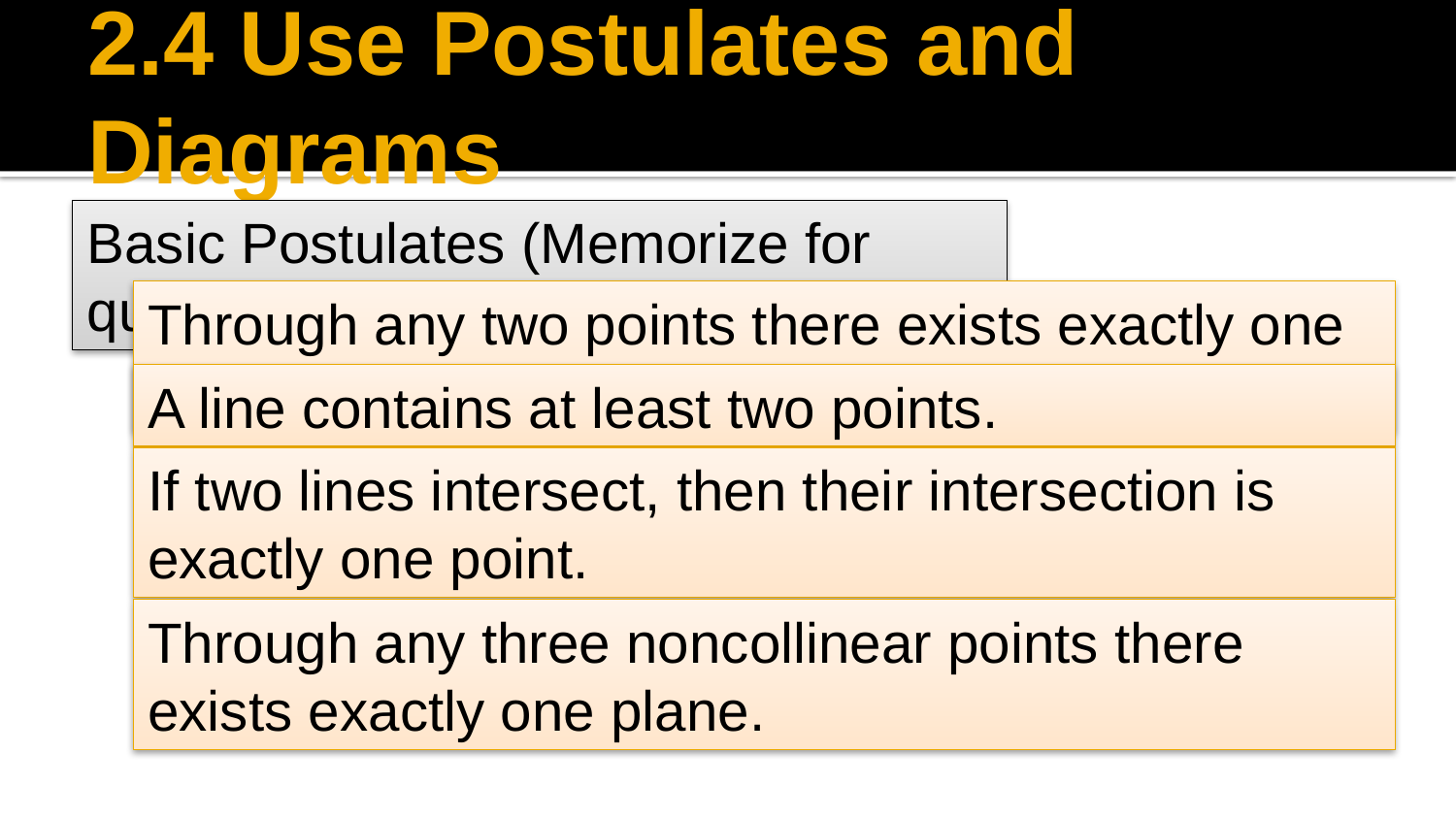

# 2.4 Use Postulates and Diagrams
Basic Postulates (Memorize for quiz!)
Through any two points there exists exactly one line.
A line contains at least two points.
If two lines intersect, then their intersection is exactly one point.
Through any three noncollinear points there exists exactly one plane.